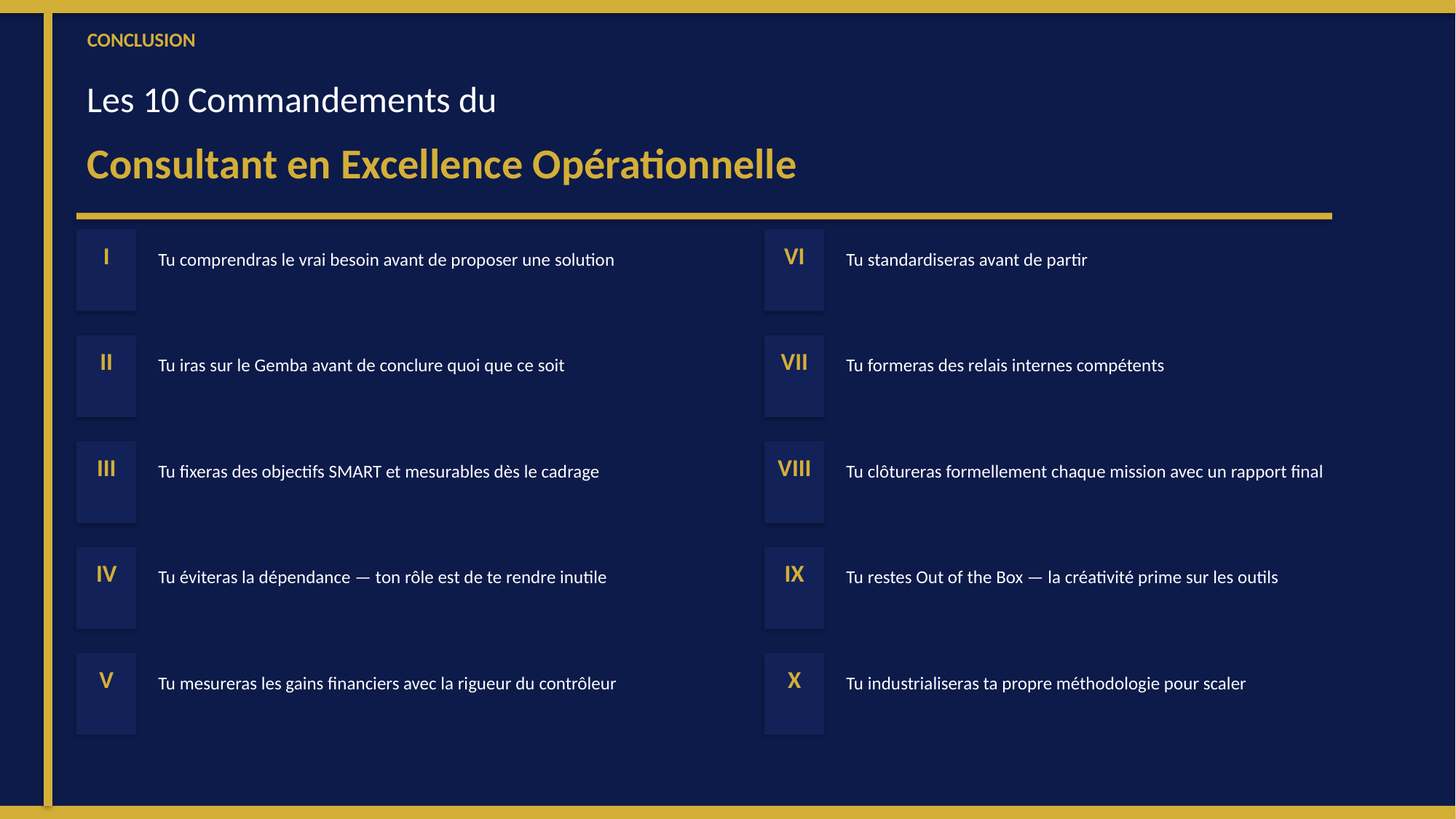

CONCLUSION
Les 10 Commandements du
Consultant en Excellence Opérationnelle

I
VI
Tu comprendras le vrai besoin avant de proposer une solution
Tu standardiseras avant de partir

II
VII
Tu iras sur le Gemba avant de conclure quoi que ce soit
Tu formeras des relais internes compétents

III
VIII
Tu fixeras des objectifs SMART et mesurables dès le cadrage
Tu clôtureras formellement chaque mission avec un rapport final

IV
IX
Tu éviteras la dépendance — ton rôle est de te rendre inutile
Tu restes Out of the Box — la créativité prime sur les outils

V
X
Tu mesureras les gains financiers avec la rigueur du contrôleur
Tu industrialiseras ta propre méthodologie pour scaler